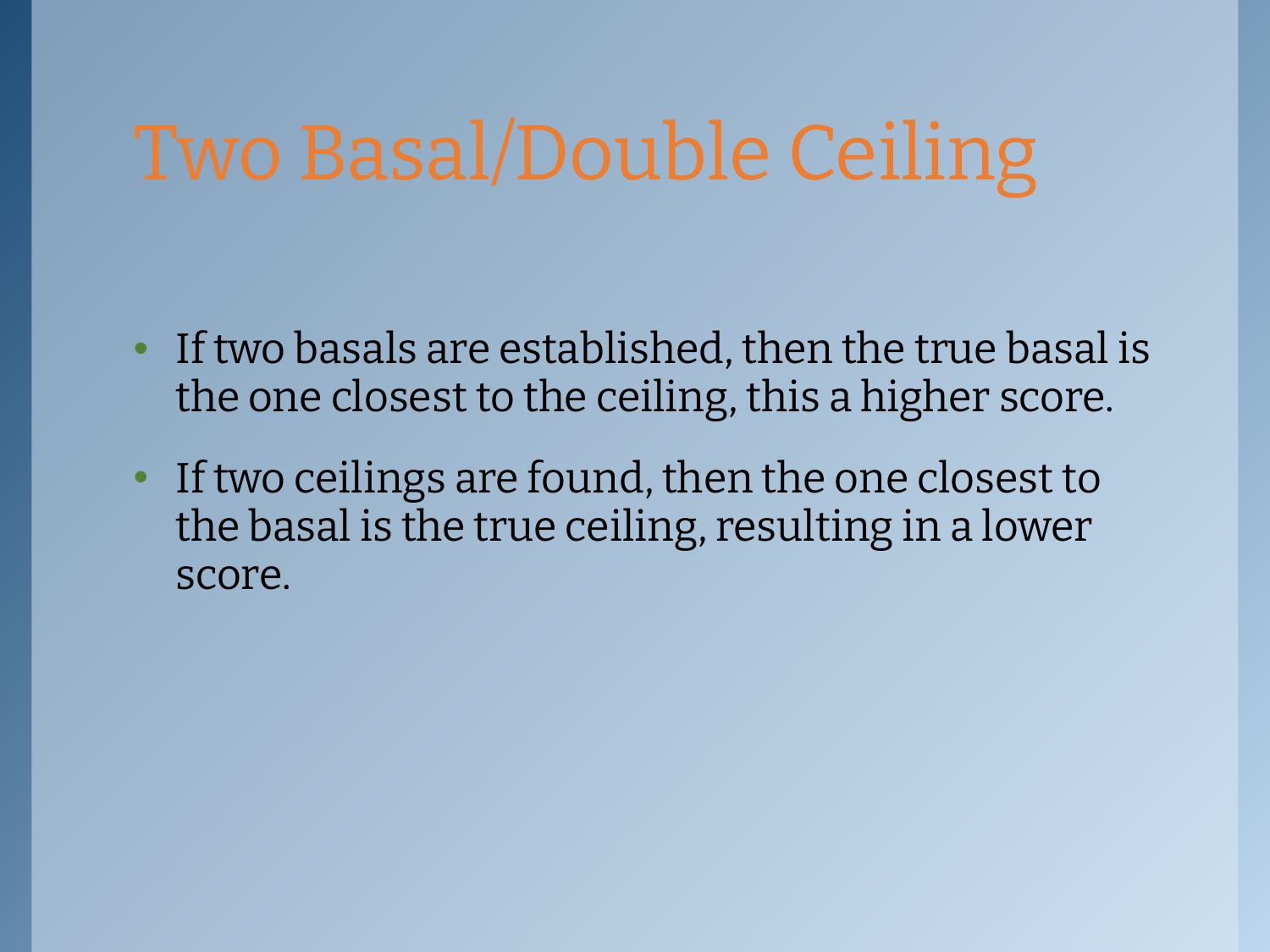

# Two Basal/Double Ceiling
If two basals are established, then the true basal is the one closest to the ceiling, this a higher score.
If two ceilings are found, then the one closest to the basal is the true ceiling, resulting in a lower score.